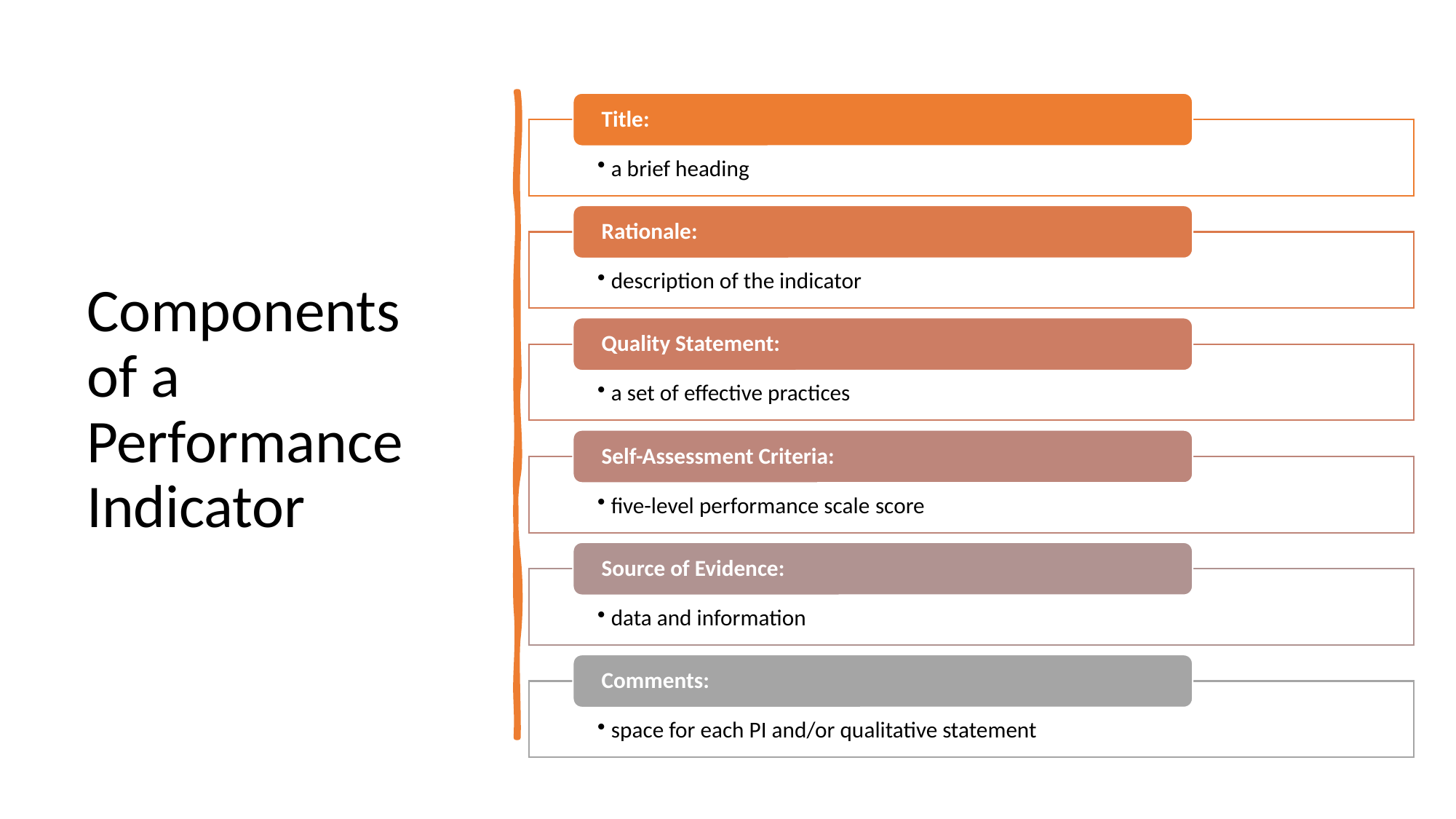

# Components of a Performance Indicator
a brief heading
Title:
description of the indicator
Rationale:
a set of effective practices
Quality Statement:
five-level performance scale score
Self-Assessment Criteria:
data and information
Source of Evidence:
space for each PI and/or qualitative statement
Comments: